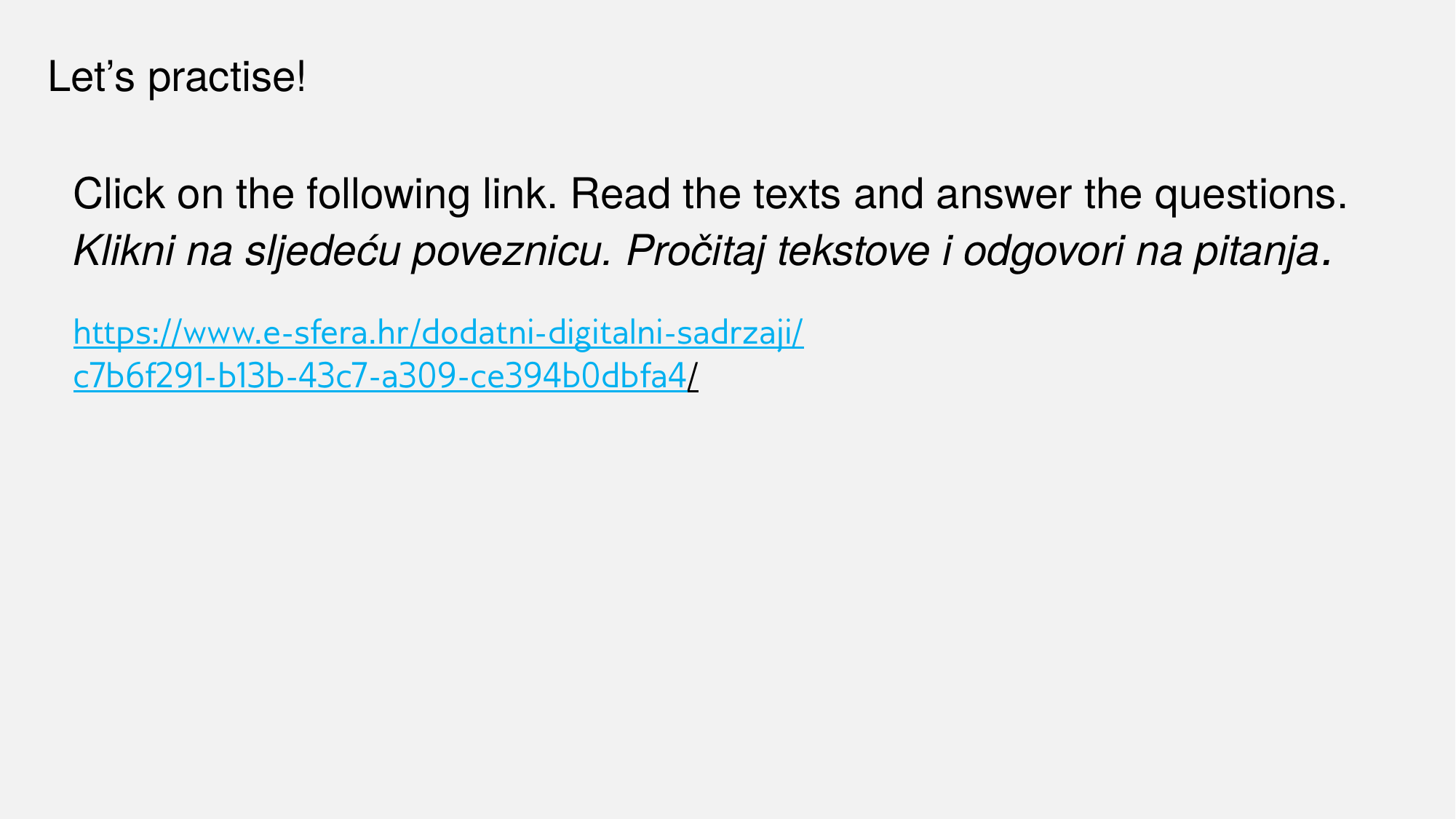

Let’s practise!
Click on the following link. Read the texts and answer the questions.
Klikni na sljedeću poveznicu. Pročitaj tekstove i odgovori na pitanja.

https://www.e-sfera.hr/dodatni-digitalni-sadrzaji/c7b6f291-b13b-43c7-a309-ce394b0dbfa4/